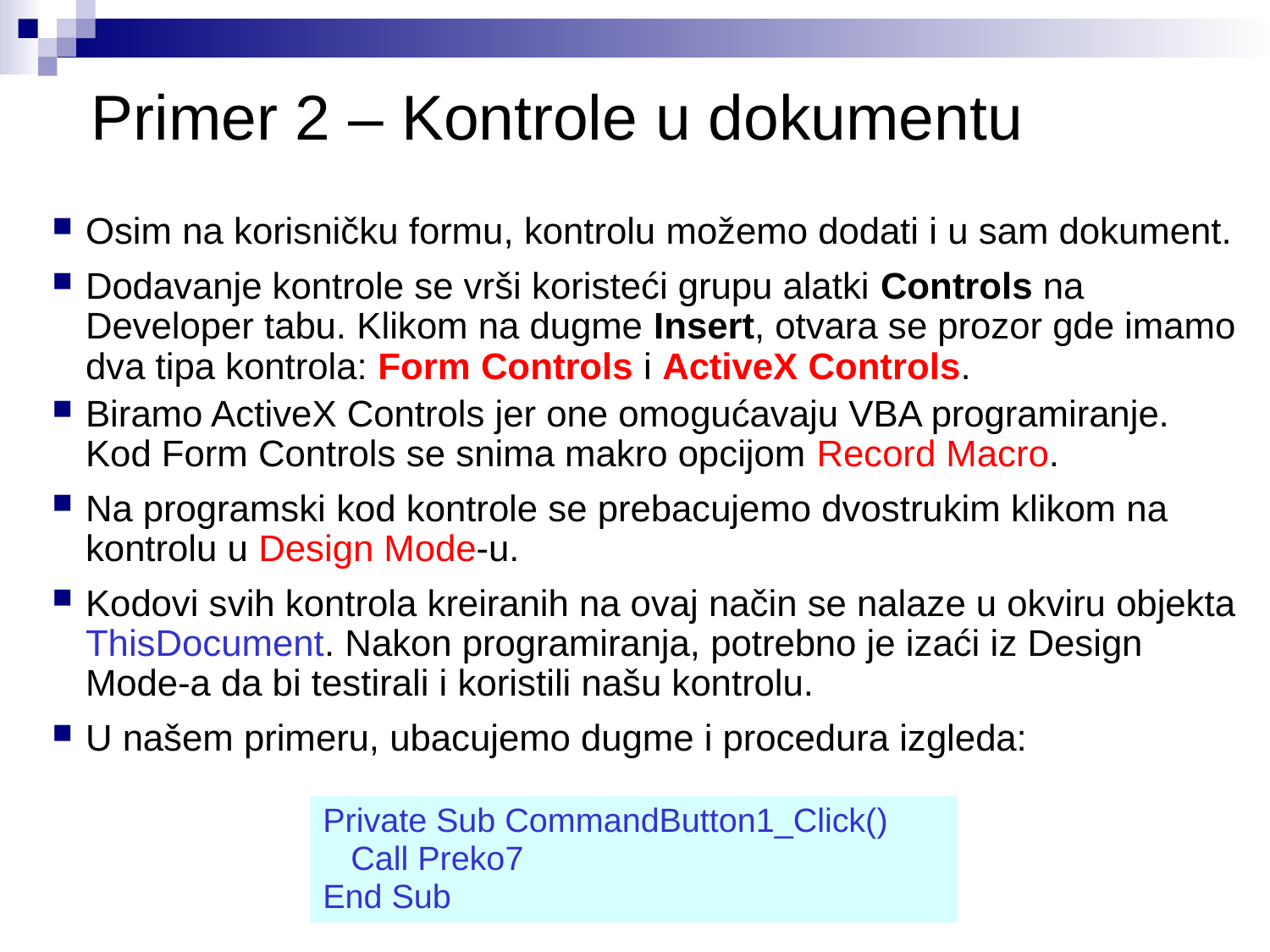

# Primer 2 – Kontrole u dokumentu
Osim na korisničku formu, kontrolu možemo dodati i u sam dokument.
Dodavanje kontrole se vrši koristeći grupu alatki Controls na Developer tabu. Klikom na dugme Insert, otvara se prozor gde imamo dva tipa kontrola: Form Controls i ActiveX Controls.
Biramo ActiveX Controls jer one omogućavaju VBA programiranje. Kod Form Controls se snima makro opcijom Record Macro.
Na programski kod kontrole se prebacujemo dvostrukim klikom na kontrolu u Design Mode-u.
Kodovi svih kontrola kreiranih na ovaj način se nalaze u okviru objekta ThisDocument. Nakon programiranja, potrebno je izaći iz Design Mode-a da bi testirali i koristili našu kontrolu.
U našem primeru, ubacujemo dugme i procedura izgleda:
Private Sub CommandButton1_Click()
   Call Preko7
End Sub